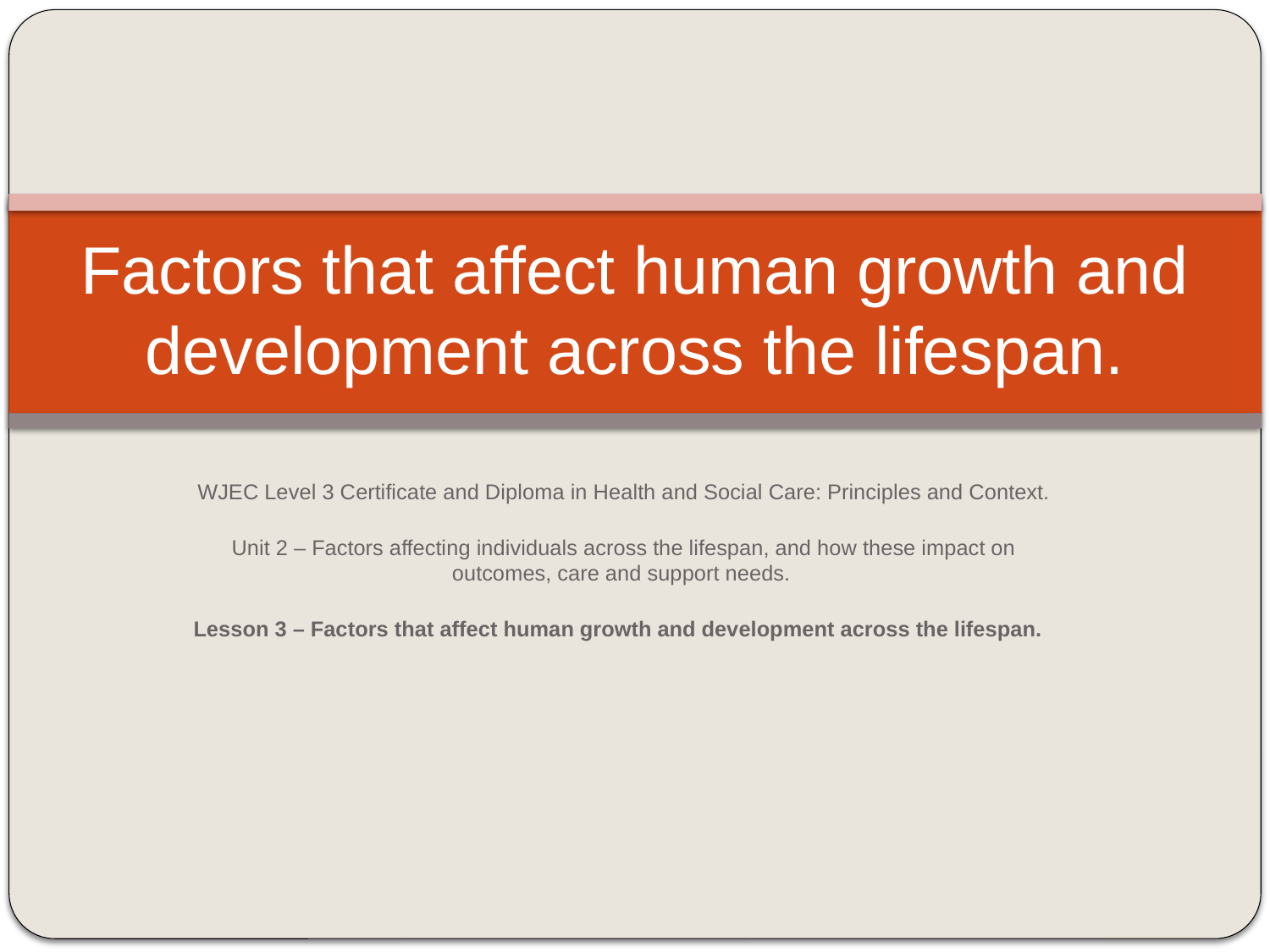

# Factors that affect human growth and development across the lifespan.

WJEC Level 3 Certificate and Diploma in Health and Social Care: Principles and Context.

Unit 2 – Factors affecting individuals across the lifespan, and how these impact on outcomes, care and support needs.

Lesson 3 – Factors that affect human growth and development across the lifespan.